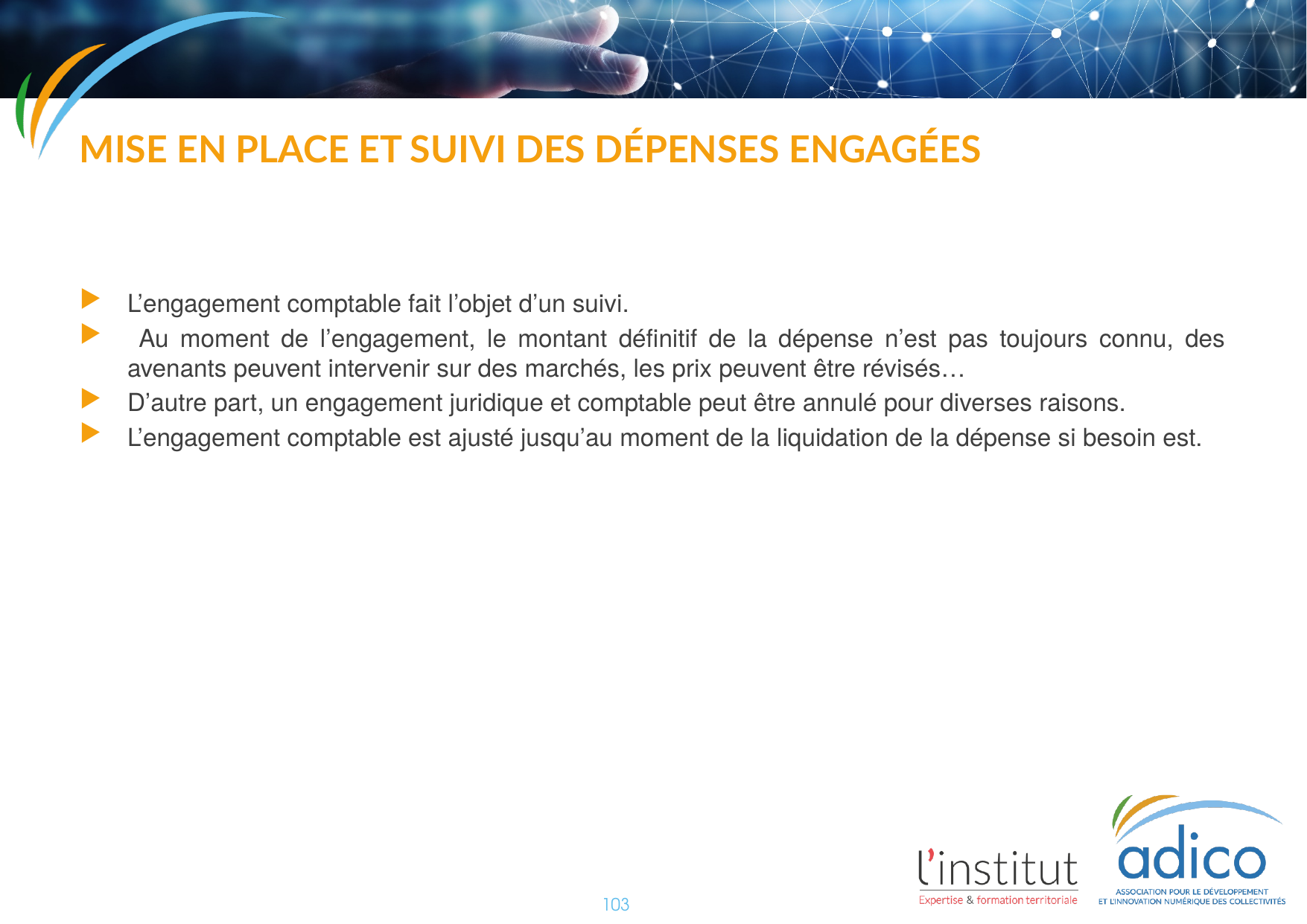

# MISE EN PLACE ET SUIVI DES Dépenses engagées
L’engagement comptable fait l’objet d’un suivi.
 Au moment de l’engagement, le montant définitif de la dépense n’est pas toujours connu, des avenants peuvent intervenir sur des marchés, les prix peuvent être révisés…
D’autre part, un engagement juridique et comptable peut être annulé pour diverses raisons.
L’engagement comptable est ajusté jusqu’au moment de la liquidation de la dépense si besoin est.